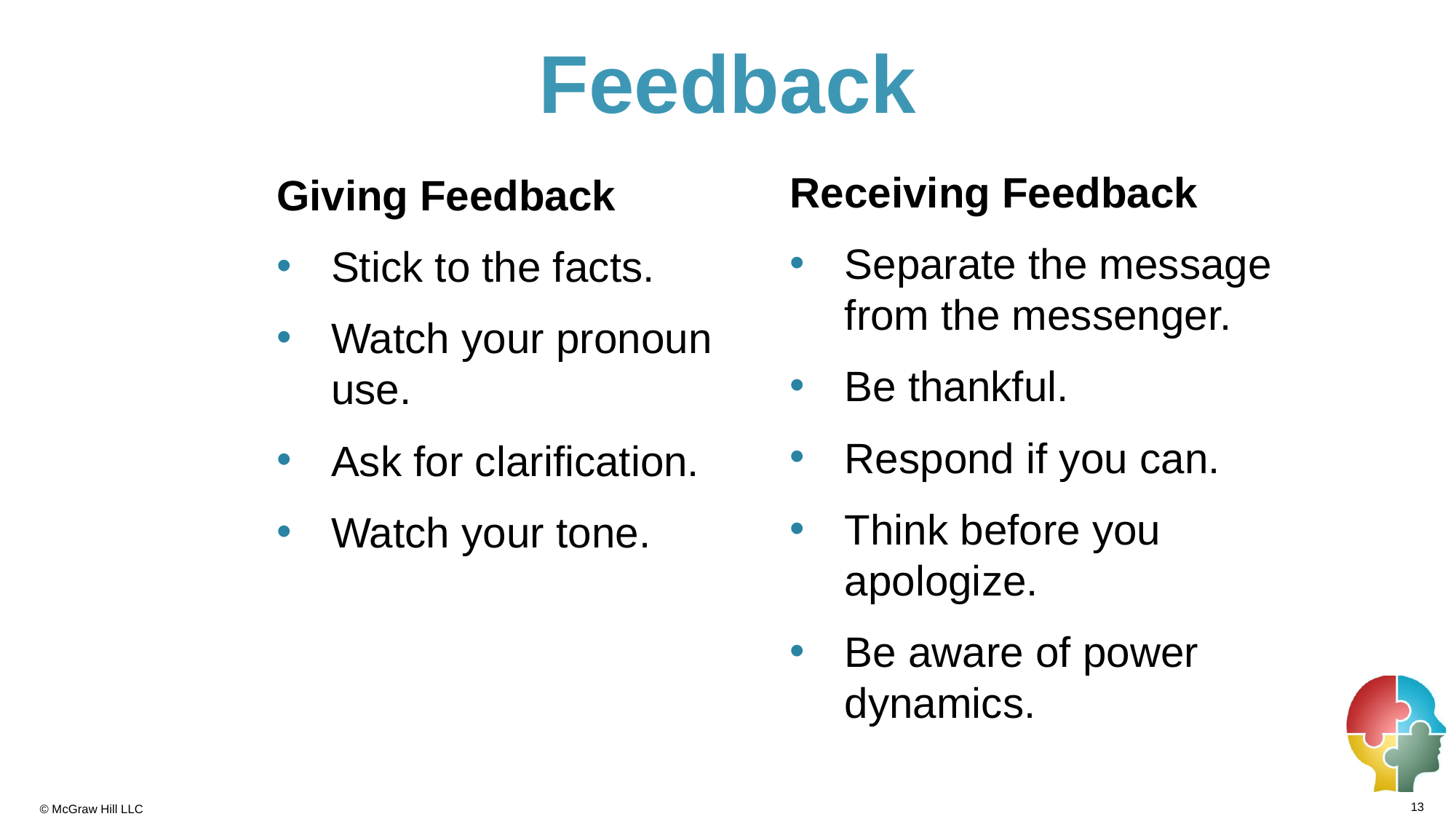

# Feedback
Receiving Feedback
Separate the message from the messenger.
Be thankful.
Respond if you can.
Think before you apologize.
Be aware of power dynamics.
Giving Feedback
Stick to the facts.
Watch your pronoun use.
Ask for clarification.
Watch your tone.
13